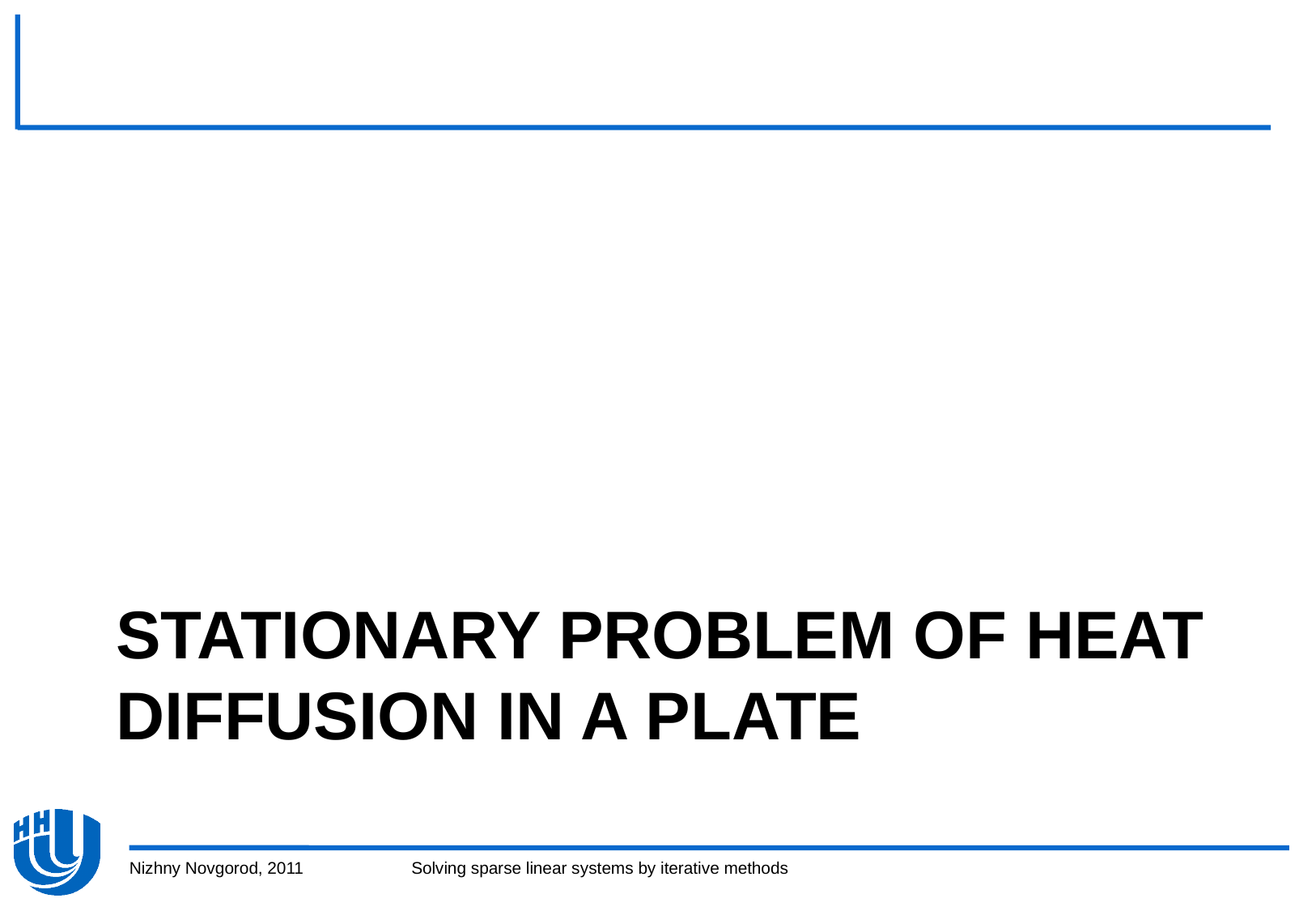

# Stationary problem of heat diffusion in a plate
Nizhny Novgorod, 2011
Solving sparse linear systems by iterative methods